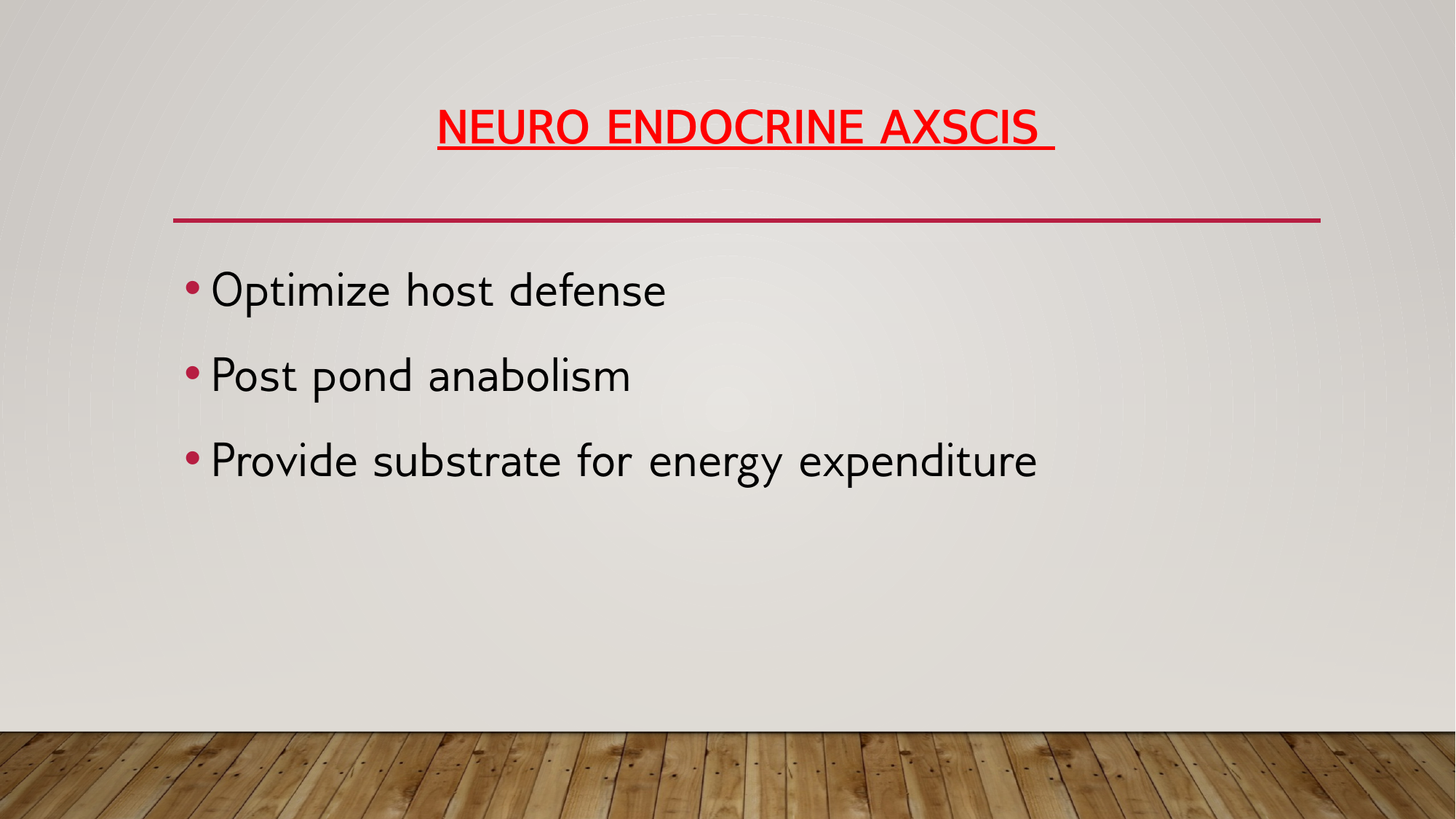

# Neuro endocrine axscis
Optimize host defense
Post pond anabolism
Provide substrate for energy expenditure